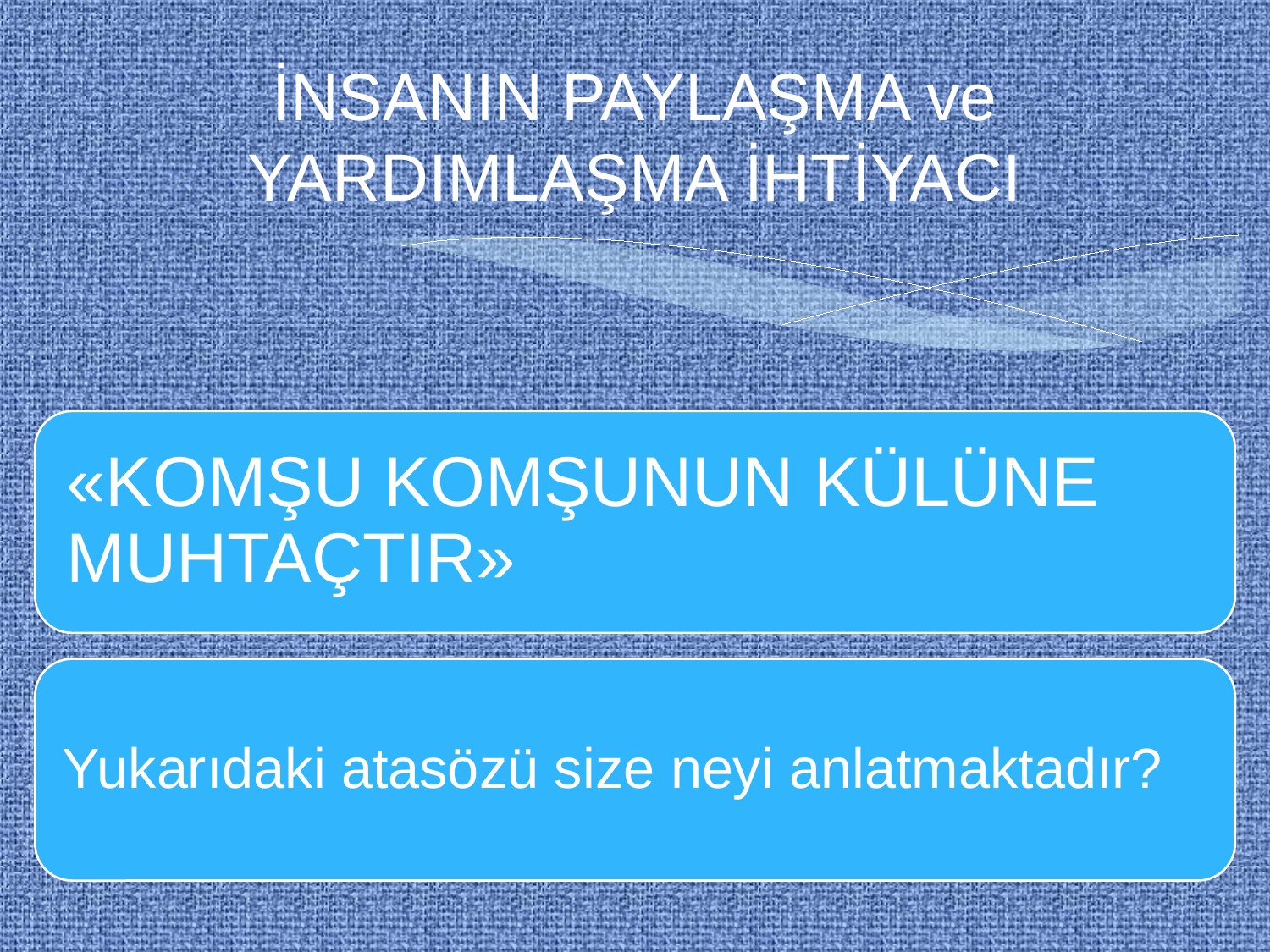

# İNSANIN PAYLAŞMA ve YARDIMLAŞMA İHTİYACI
«KOMŞU KOMŞUNUN KÜLÜNE MUHTAÇTIR»
Yukarıdaki atasözü size neyi anlatmaktadır?